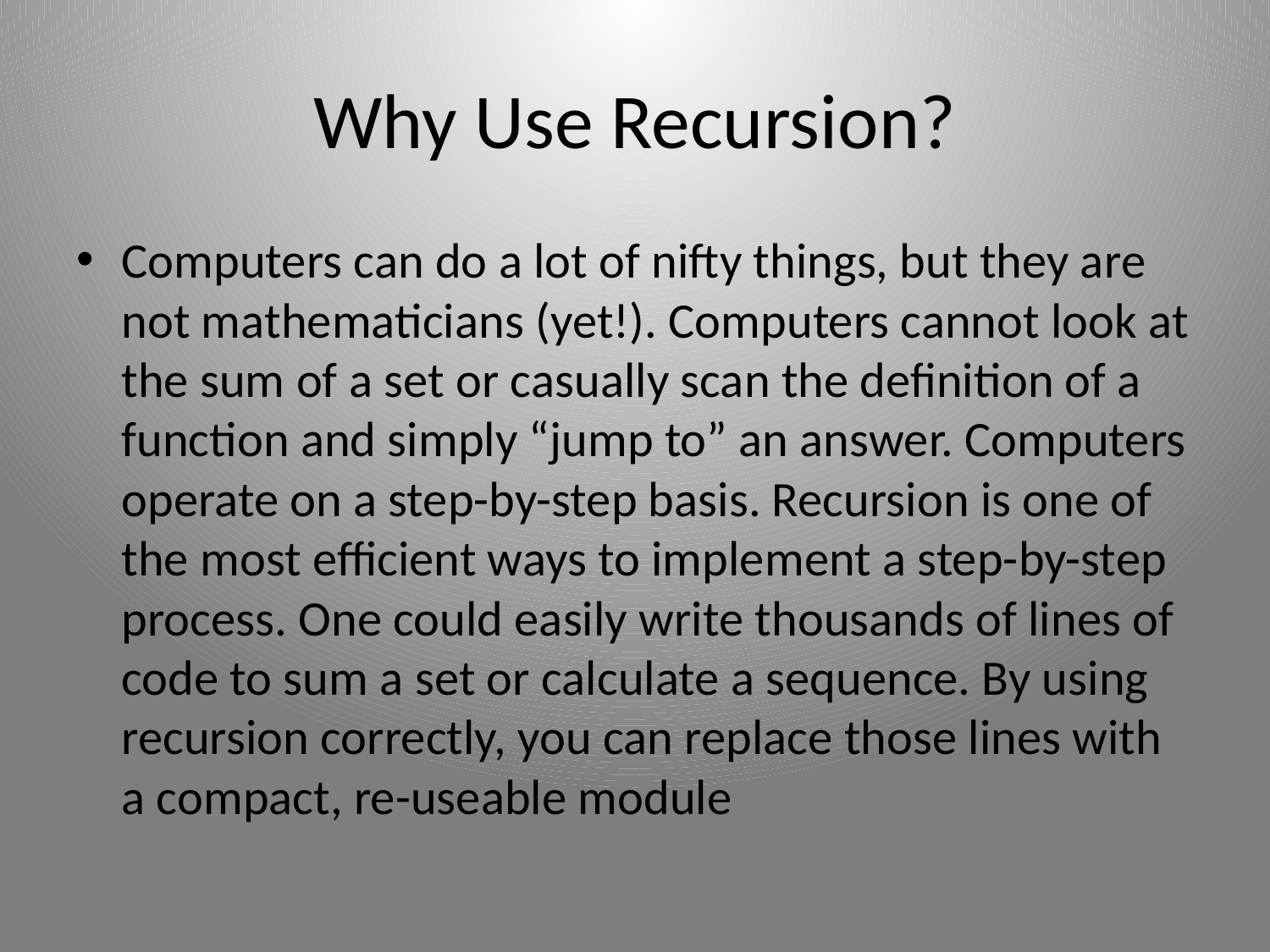

# Why Use Recursion?
Computers can do a lot of nifty things, but they are not mathematicians (yet!). Computers cannot look at the sum of a set or casually scan the definition of a function and simply “jump to” an answer. Computers operate on a step-by-step basis. Recursion is one of the most efficient ways to implement a step-by-step process. One could easily write thousands of lines of code to sum a set or calculate a sequence. By using recursion correctly, you can replace those lines with a compact, re-useable module